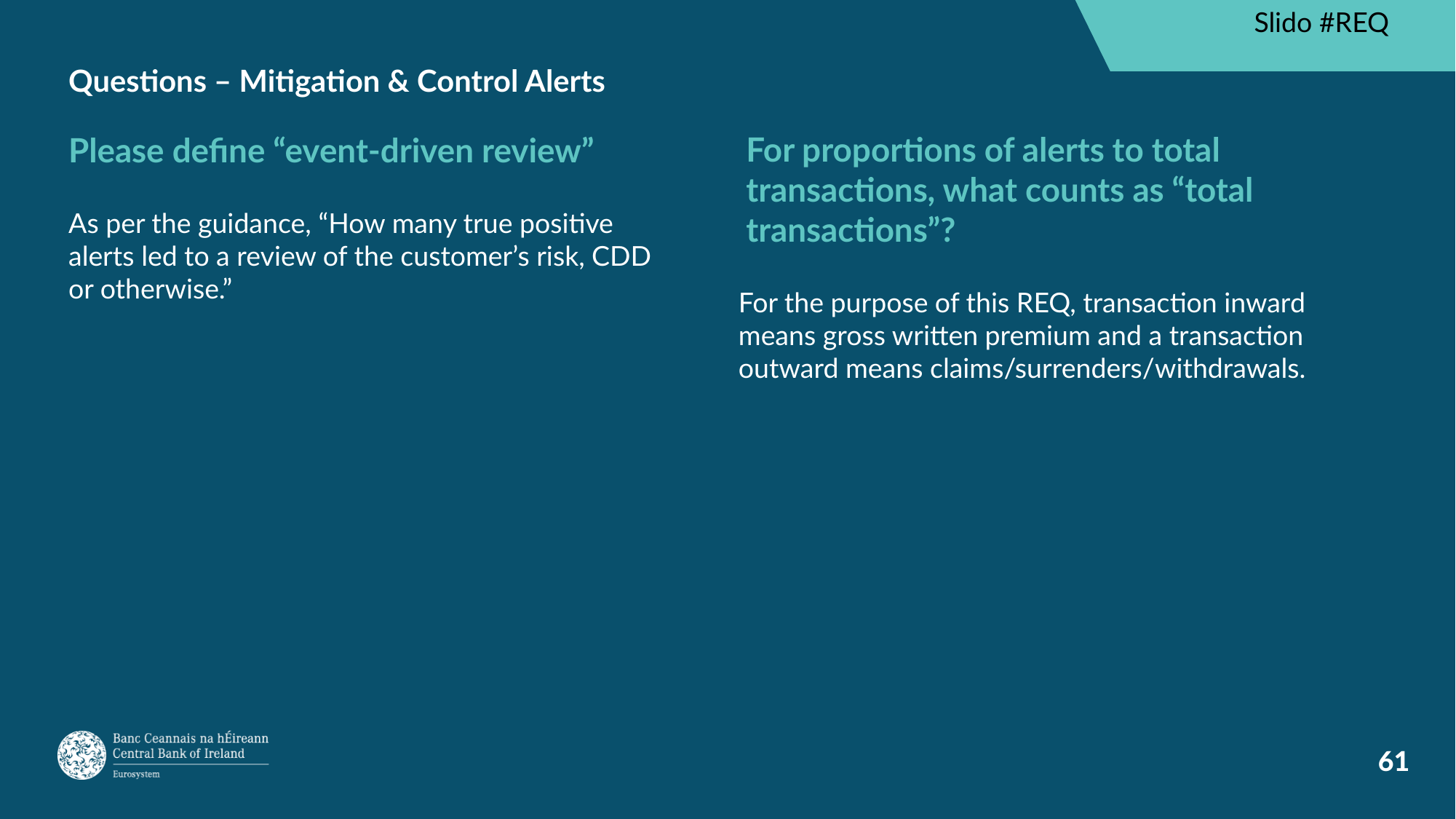

Slido #REQ
# Questions – Mitigation & Control Alerts
Please define “event-driven review”
For proportions of alerts to total transactions, what counts as “total transactions”?
As per the guidance, “How many true positive alerts led to a review of the customer’s risk, CDD or otherwise.”
For the purpose of this REQ, transaction inward means gross written premium and a transaction outward means claims/surrenders/withdrawals.